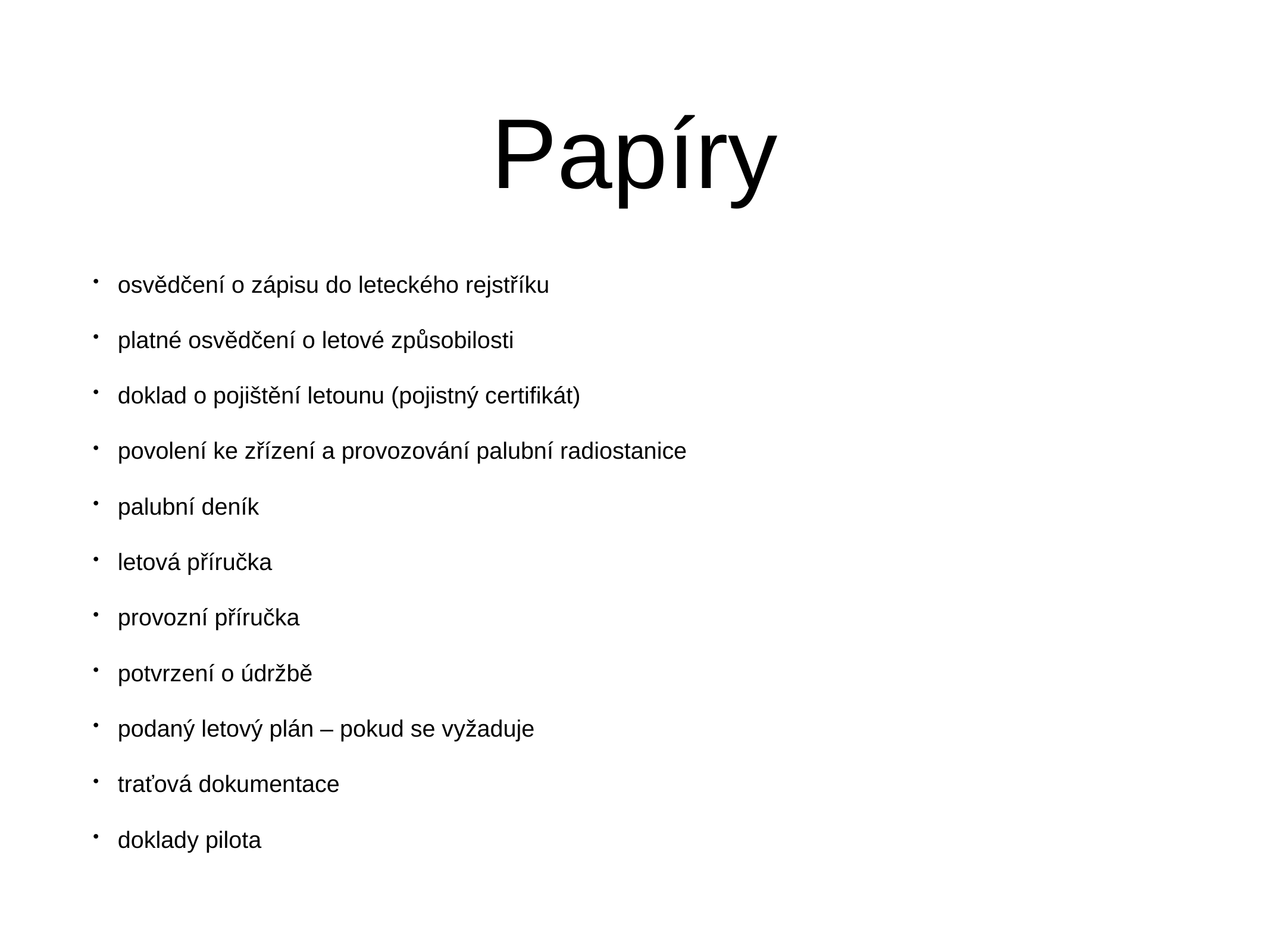

# Papíry
osvědčení o zápisu do leteckého rejstříku
platné osvědčení o letové způsobilosti
doklad o pojištění letounu (pojistný certifikát)
povolení ke zřízení a provozování palubní radiostanice
palubní deník
letová příručka
provozní příručka
potvrzení o údržbě
podaný letový plán – pokud se vyžaduje
traťová dokumentace
doklady pilota